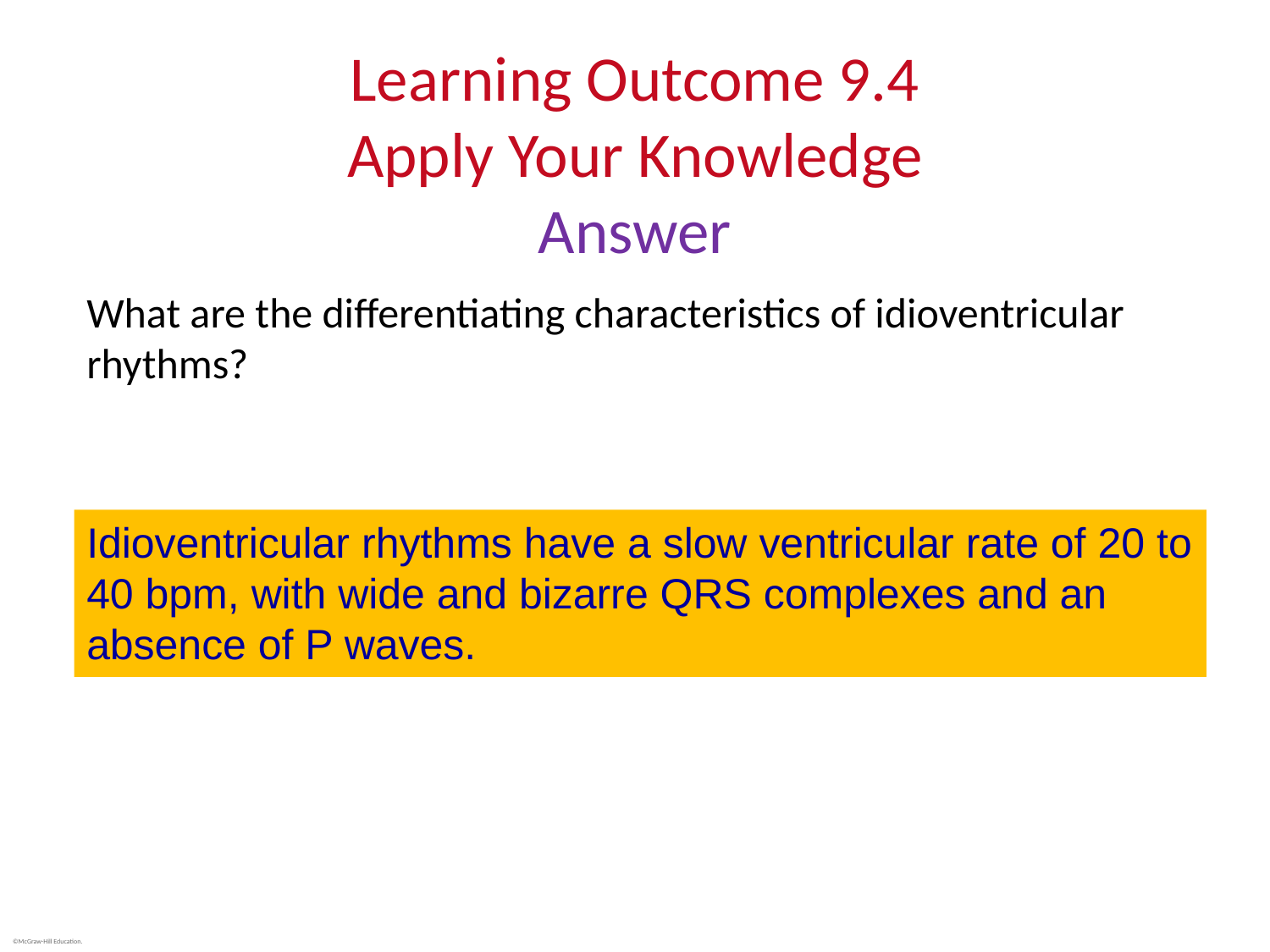

# Learning Outcome 9.4 Apply Your Knowledge Answer
What are the differentiating characteristics of idioventricular rhythms?
Idioventricular rhythms have a slow ventricular rate of 20 to 40 bpm, with wide and bizarre QRS complexes and an absence of P waves.